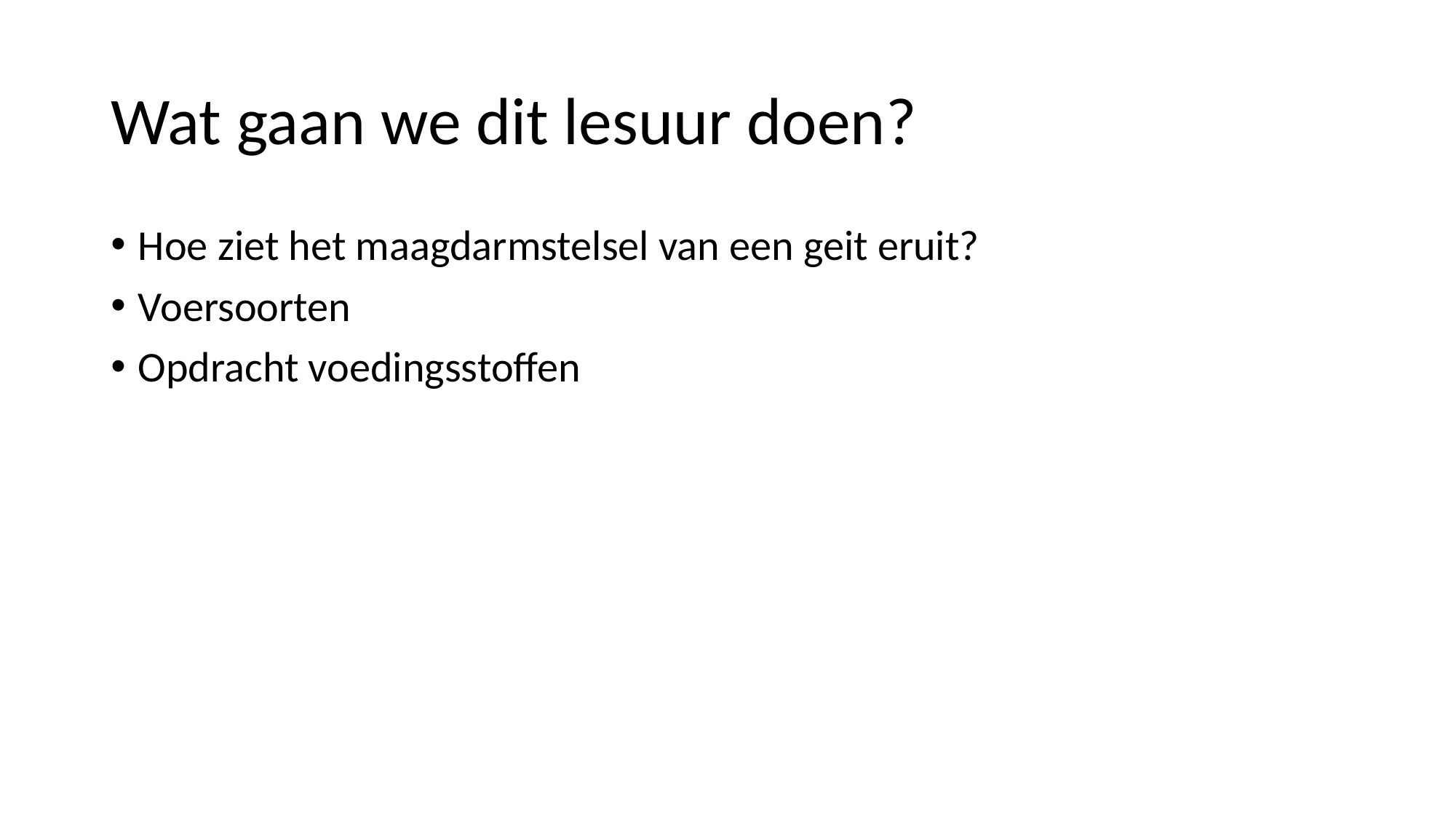

# Wat gaan we dit lesuur doen?
Hoe ziet het maagdarmstelsel van een geit eruit?
Voersoorten
Opdracht voedingsstoffen